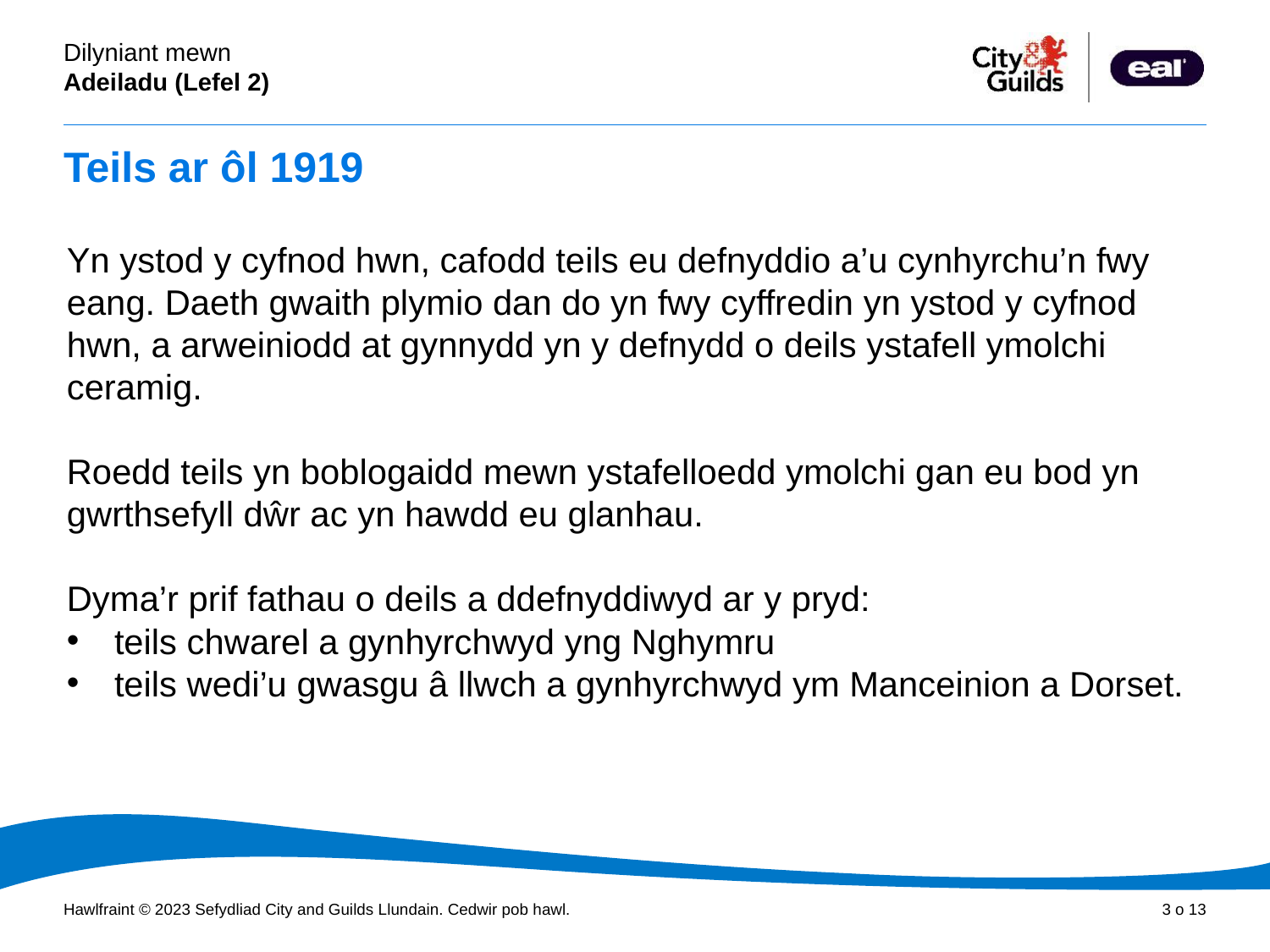

# Teils ar ôl 1919
Yn ystod y cyfnod hwn, cafodd teils eu defnyddio a’u cynhyrchu’n fwy eang. Daeth gwaith plymio dan do yn fwy cyffredin yn ystod y cyfnod hwn, a arweiniodd at gynnydd yn y defnydd o deils ystafell ymolchi ceramig.

Roedd teils yn boblogaidd mewn ystafelloedd ymolchi gan eu bod yn gwrthsefyll dŵr ac yn hawdd eu glanhau.

Dyma’r prif fathau o deils a ddefnyddiwyd ar y pryd:
teils chwarel a gynhyrchwyd yng Nghymru
teils wedi’u gwasgu â llwch a gynhyrchwyd ym Manceinion a Dorset.